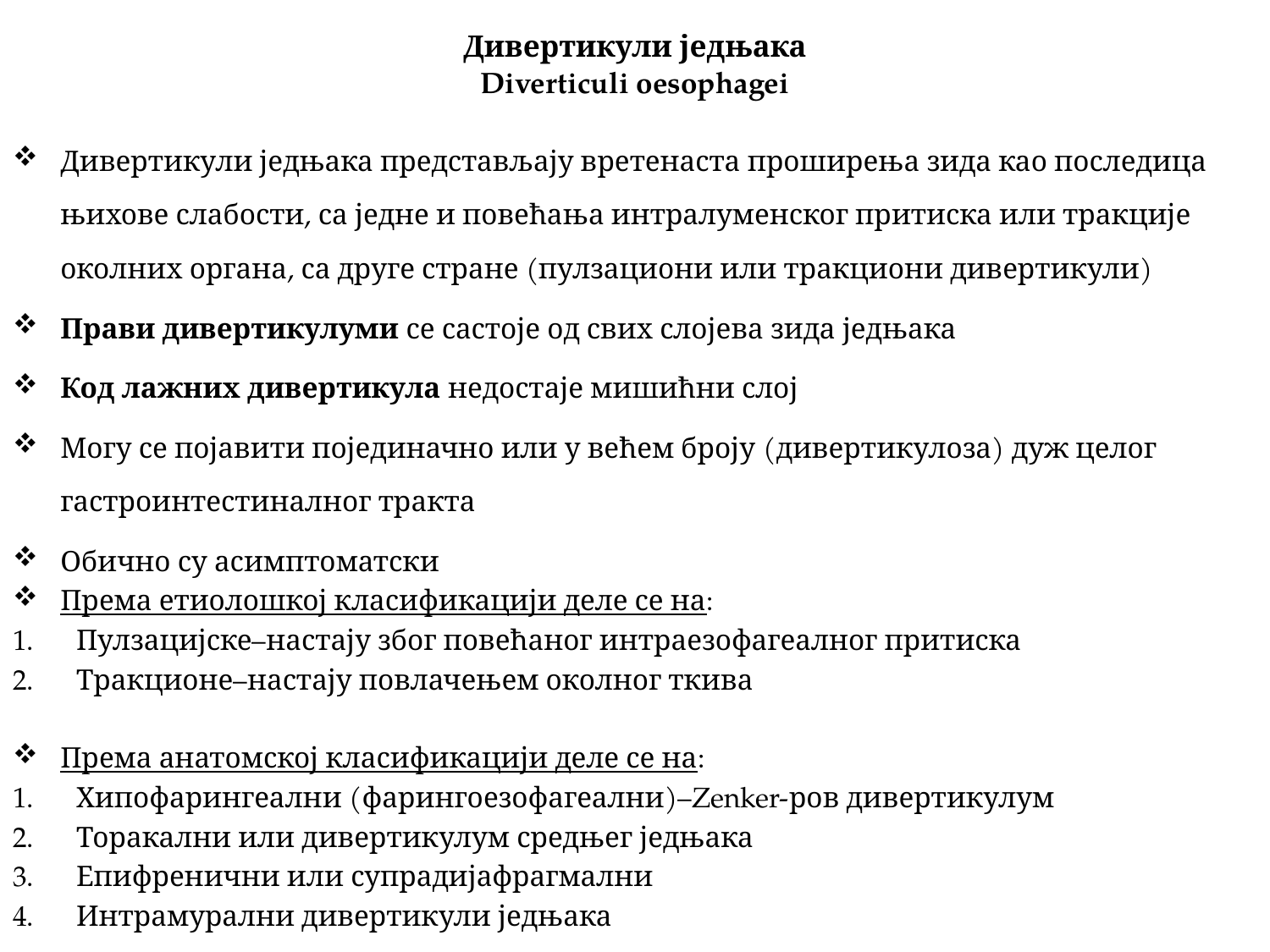

# Дивертикули једњака Diverticuli oesophagei
Дивертикули једњака представљају вретенаста проширења зида као последица њихове слабости, са једне и повећања интралуменског притиска или тракције околних органа, са друге стране (пулзациони или тракциони дивертикули)
Прави дивертикулуми се састоје од свих слојева зида једњака
Код лажних дивертикула недостаје мишићни слој
Могу се појавити појединачно или у већем броју (дивертикулоза) дуж целог гастроинтестиналног тракта
Обично су асимптоматски
Према етиолошкој класификацији деле се на:
Пулзацијске–настају због повећаног интраезофагеалног притиска
Тракционе–настају повлачењем околног ткива

Према анатомској класификацији деле се на:
Хипофарингеални (фарингоезофагеални)–Zenker-ров дивертикулум
Торакални или дивертикулум средњег једњака
Епифренични или супрадијафрагмални
Интрамурални дивертикули једњака